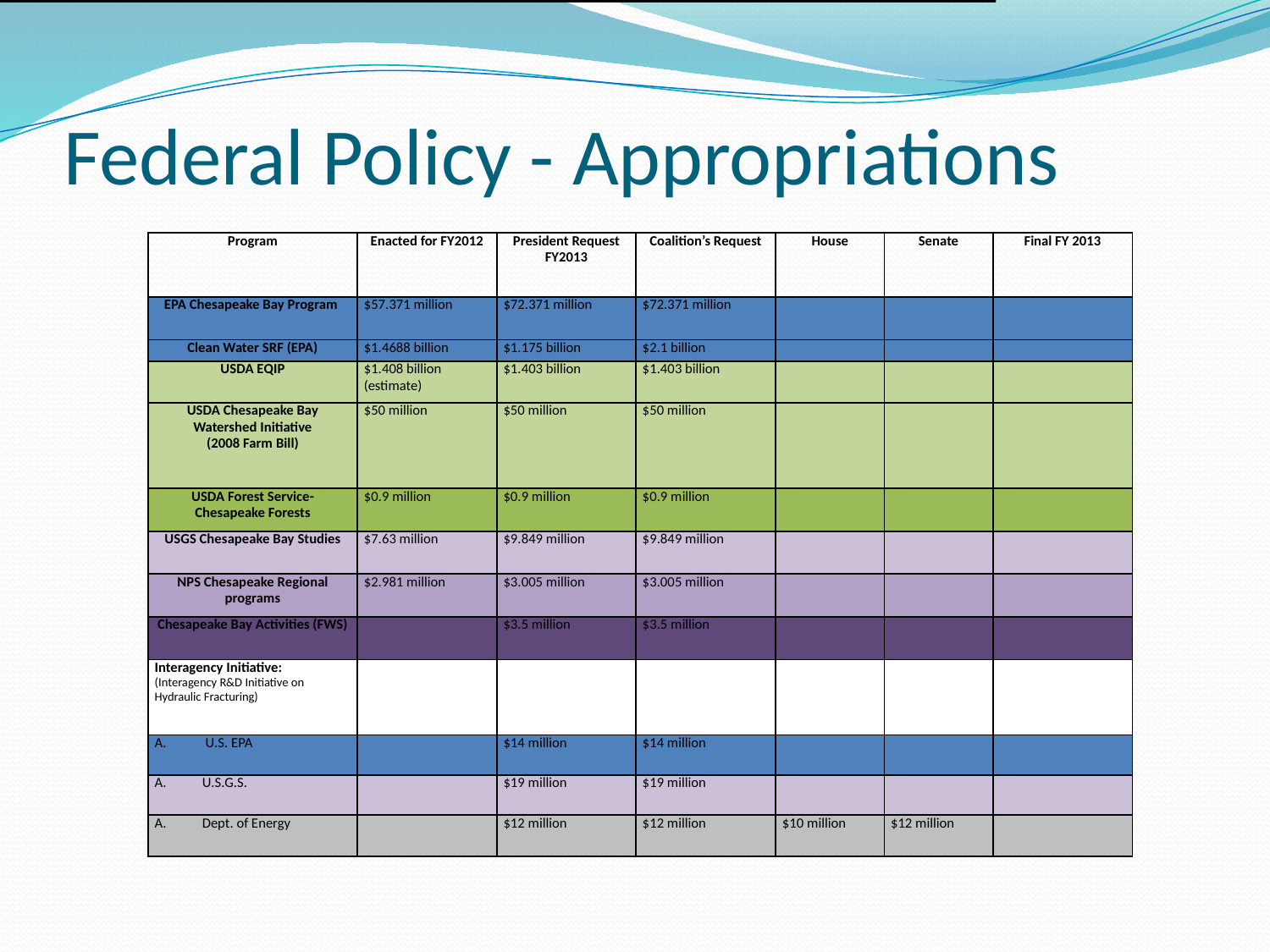

# Federal Policy - Appropriations
| Program | Enacted for FY2012 | President Request FY2013 | Coalition’s Request | House | Senate | Final FY 2013 |
| --- | --- | --- | --- | --- | --- | --- |
| EPA Chesapeake Bay Program | $57.371 million | $72.371 million | $72.371 million |  |  |  |
| Clean Water SRF (EPA) | $1.4688 billion | $1.175 billion | $2.1 billion |  |  |  |
| USDA EQIP | $1.408 billion (estimate) | $1.403 billion | $1.403 billion |  |  |  |
| USDA Chesapeake Bay Watershed Initiative (2008 Farm Bill) | $50 million | $50 million | $50 million |  |  |  |
| USDA Forest Service- Chesapeake Forests | $0.9 million | $0.9 million | $0.9 million |  |  |  |
| USGS Chesapeake Bay Studies | $7.63 million | $9.849 million | $9.849 million |  |  |  |
| NPS Chesapeake Regional programs | $2.981 million | $3.005 million | $3.005 million |  |  |  |
| Chesapeake Bay Activities (FWS) |  | $3.5 million | $3.5 million |  |  |  |
| Interagency Initiative: (Interagency R&D Initiative on Hydraulic Fracturing) |  |  |  |  |  |  |
| U.S. EPA |  | $14 million | $14 million |  |  |  |
| U.S.G.S. |  | $19 million | $19 million |  |  |  |
| Dept. of Energy |  | $12 million | $12 million | $10 million | $12 million |  |